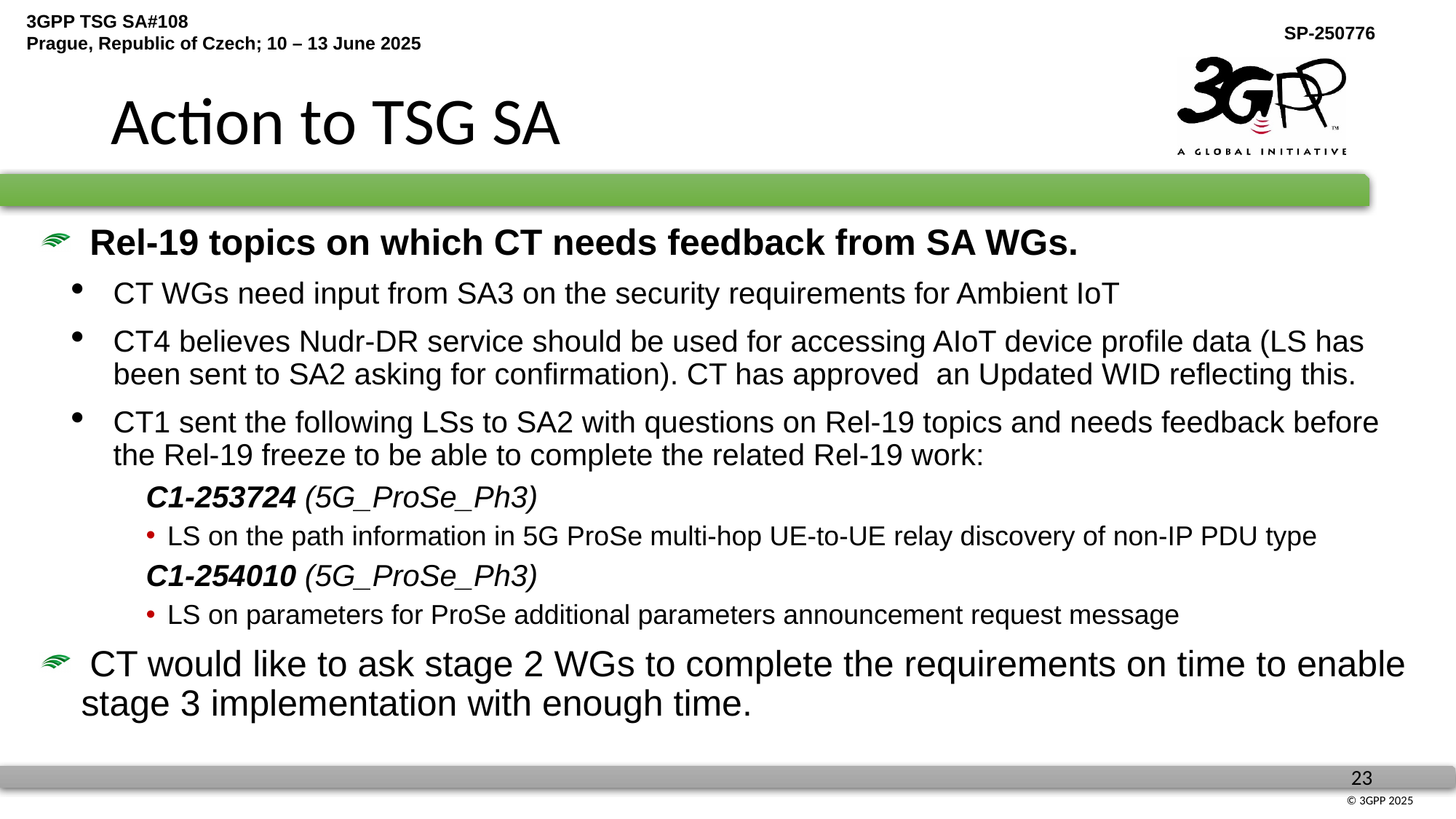

# Action to TSG SA
 Rel-19 topics on which CT needs feedback from SA WGs.
CT WGs need input from SA3 on the security requirements for Ambient IoT
CT4 believes Nudr-DR service should be used for accessing AIoT device profile data (LS has been sent to SA2 asking for confirmation). CT has approved  an Updated WID reflecting this.
CT1 sent the following LSs to SA2 with questions on Rel-19 topics and needs feedback before the Rel-19 freeze to be able to complete the related Rel-19 work:
C1-253724 (5G_ProSe_Ph3)
LS on the path information in 5G ProSe multi-hop UE-to-UE relay discovery of non-IP PDU type
C1-254010 (5G_ProSe_Ph3)
LS on parameters for ProSe additional parameters announcement request message
 CT would like to ask stage 2 WGs to complete the requirements on time to enable stage 3 implementation with enough time.